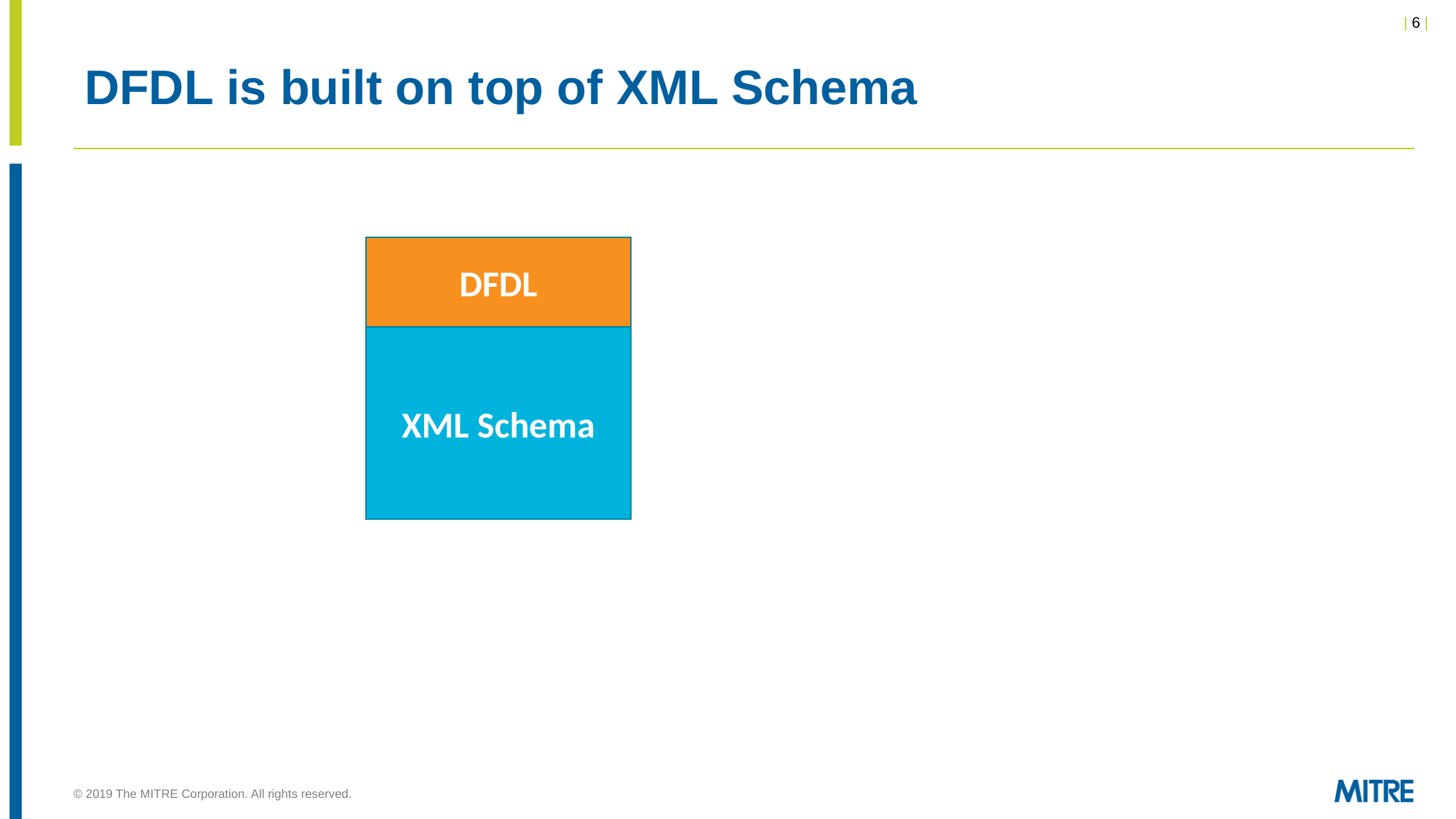

# DFDL is built on top of XML Schema
DFDL
XML Schema
© 2019 The MITRE Corporation. All rights reserved.